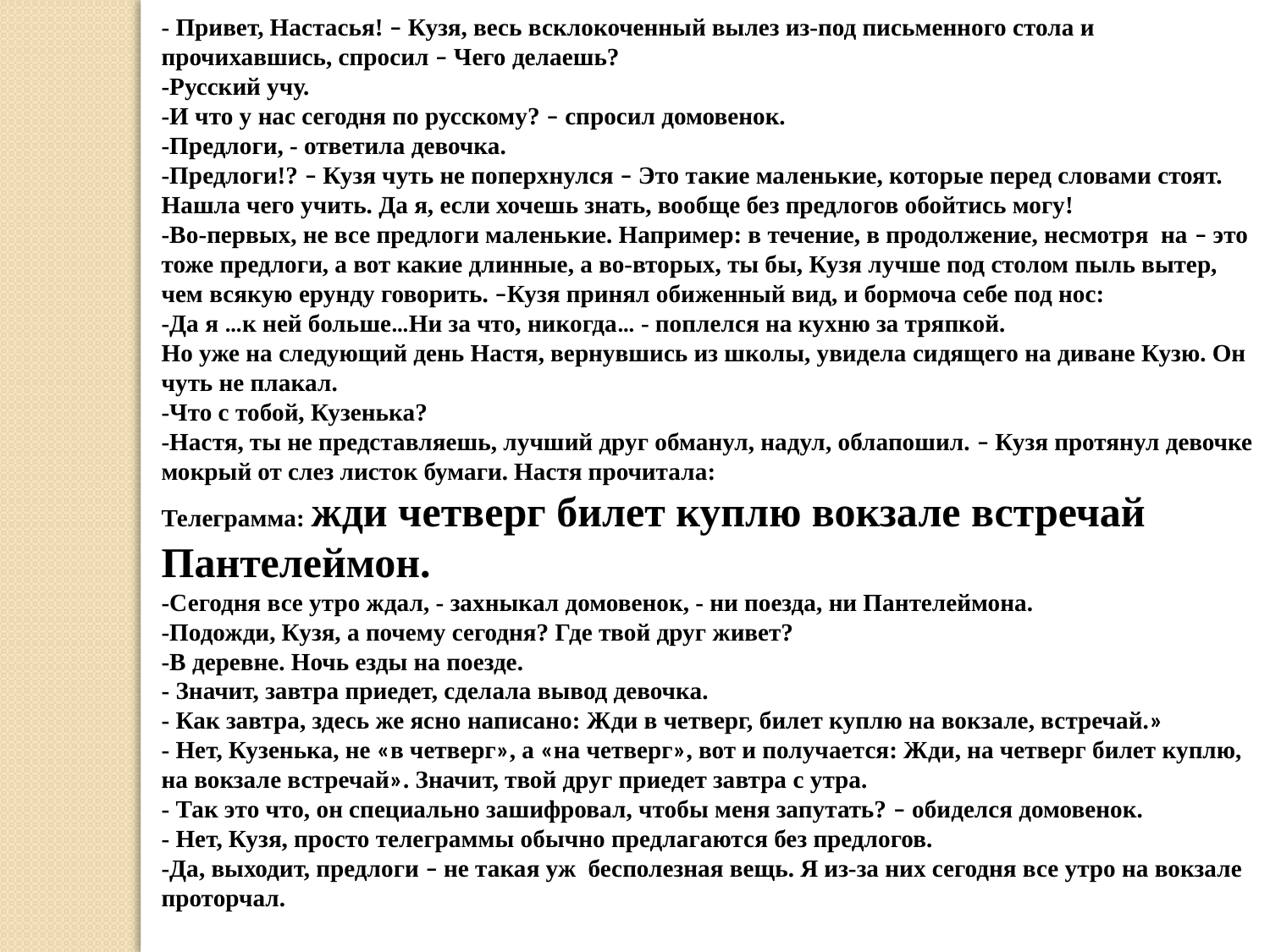

- Привет, Настасья! – Кузя, весь всклокоченный вылез из-под письменного стола и прочихавшись, спросил – Чего делаешь?
-Русский учу.
-И что у нас сегодня по русскому? – спросил домовенок.
-Предлоги, - ответила девочка.
-Предлоги!? – Кузя чуть не поперхнулся – Это такие маленькие, которые перед словами стоят. Нашла чего учить. Да я, если хочешь знать, вообще без предлогов обойтись могу!
-Во-первых, не все предлоги маленькие. Например: в течение, в продолжение, несмотря  на – это тоже предлоги, а вот какие длинные, а во-вторых, ты бы, Кузя лучше под столом пыль вытер, чем всякую ерунду говорить. –Кузя принял обиженный вид, и бормоча себе под нос:
-Да я …к ней больше…Ни за что, никогда… - поплелся на кухню за тряпкой.
Но уже на следующий день Настя, вернувшись из школы, увидела сидящего на диване Кузю. Он чуть не плакал.
-Что с тобой, Кузенька?
-Настя, ты не представляешь, лучший друг обманул, надул, облапошил. – Кузя протянул девочке мокрый от слез листок бумаги. Настя прочитала:
Телеграмма: жди четверг билет куплю вокзале встречай Пантелеймон.
-Сегодня все утро ждал, - захныкал домовенок, - ни поезда, ни Пантелеймона.
-Подожди, Кузя, а почему сегодня? Где твой друг живет?
-В деревне. Ночь езды на поезде.
- Значит, завтра приедет, сделала вывод девочка.
- Как завтра, здесь же ясно написано: Жди в четверг, билет куплю на вокзале, встречай.»
- Нет, Кузенька, не «в четверг», а «на четверг», вот и получается: Жди, на четверг билет куплю, на вокзале встречай». Значит, твой друг приедет завтра с утра.
- Так это что, он специально зашифровал, чтобы меня запутать? – обиделся домовенок.
- Нет, Кузя, просто телеграммы обычно предлагаются без предлогов.
-Да, выходит, предлоги – не такая уж  бесполезная вещь. Я из-за них сегодня все утро на вокзале проторчал.